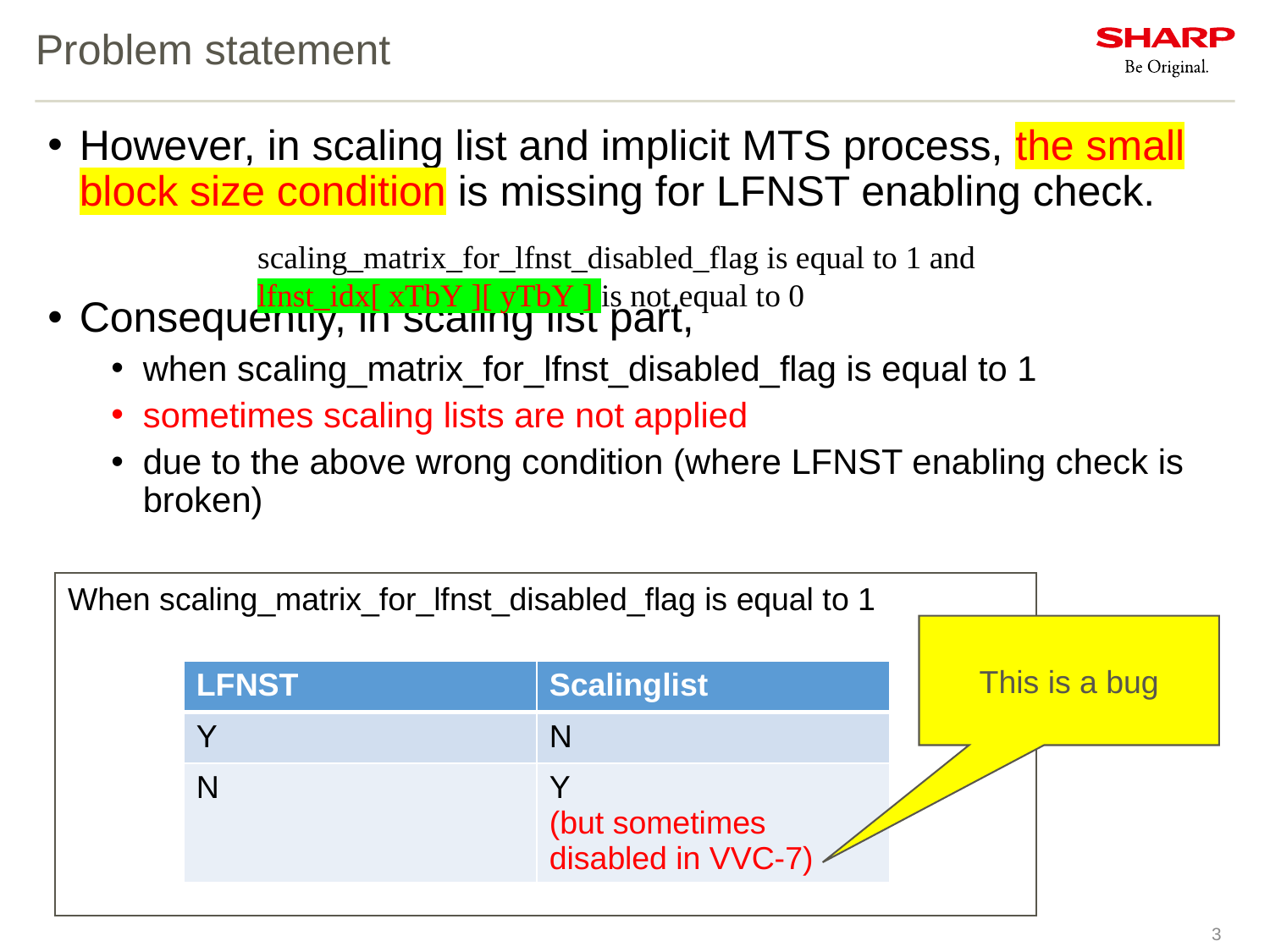

# Problem statement
However, in scaling list and implicit MTS process, the small block size condition is missing for LFNST enabling check.

Consequently, in scaling list part,
when scaling_matrix_for_lfnst_disabled_flag is equal to 1
sometimes scaling lists are not applied
due to the above wrong condition (where LFNST enabling check is broken)

scaling_matrix_for_lfnst_disabled_flag is equal to 1 and lfnst_idx[ xTbY ][ yTbY ] is not equal to 0
When scaling_matrix_for_lfnst_disabled_flag is equal to 1
This is a bug
| LFNST | Scalinglist |
| --- | --- |
| Y | N |
| N | Y (but sometimes disabled in VVC-7) |
3